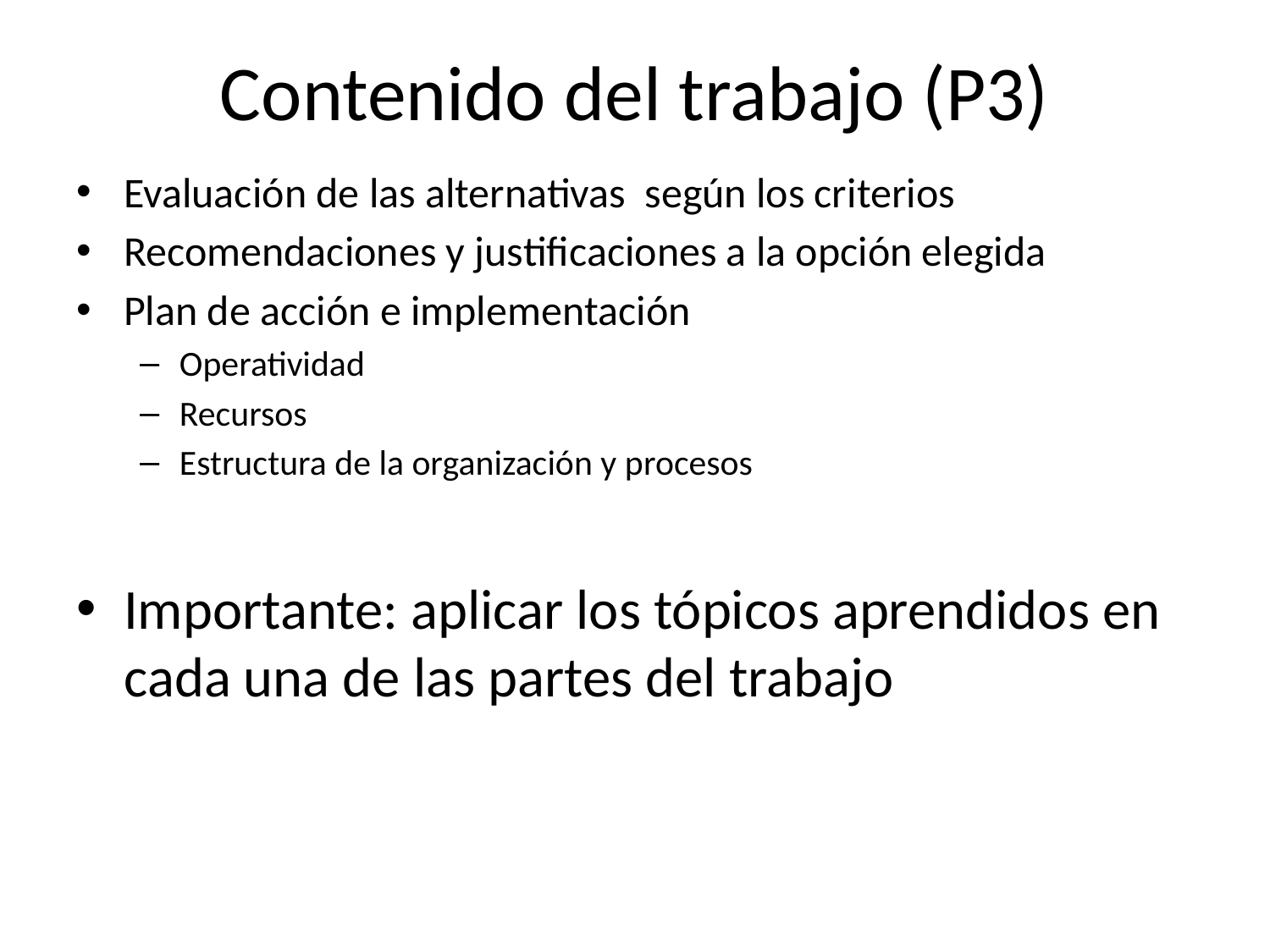

# Contenido del trabajo (P3)
Evaluación de las alternativas  según los criterios
Recomendaciones y justificaciones a la opción elegida
Plan de acción e implementación
Operatividad
Recursos
Estructura de la organización y procesos

Importante: aplicar los tópicos aprendidos en cada una de las partes del trabajo